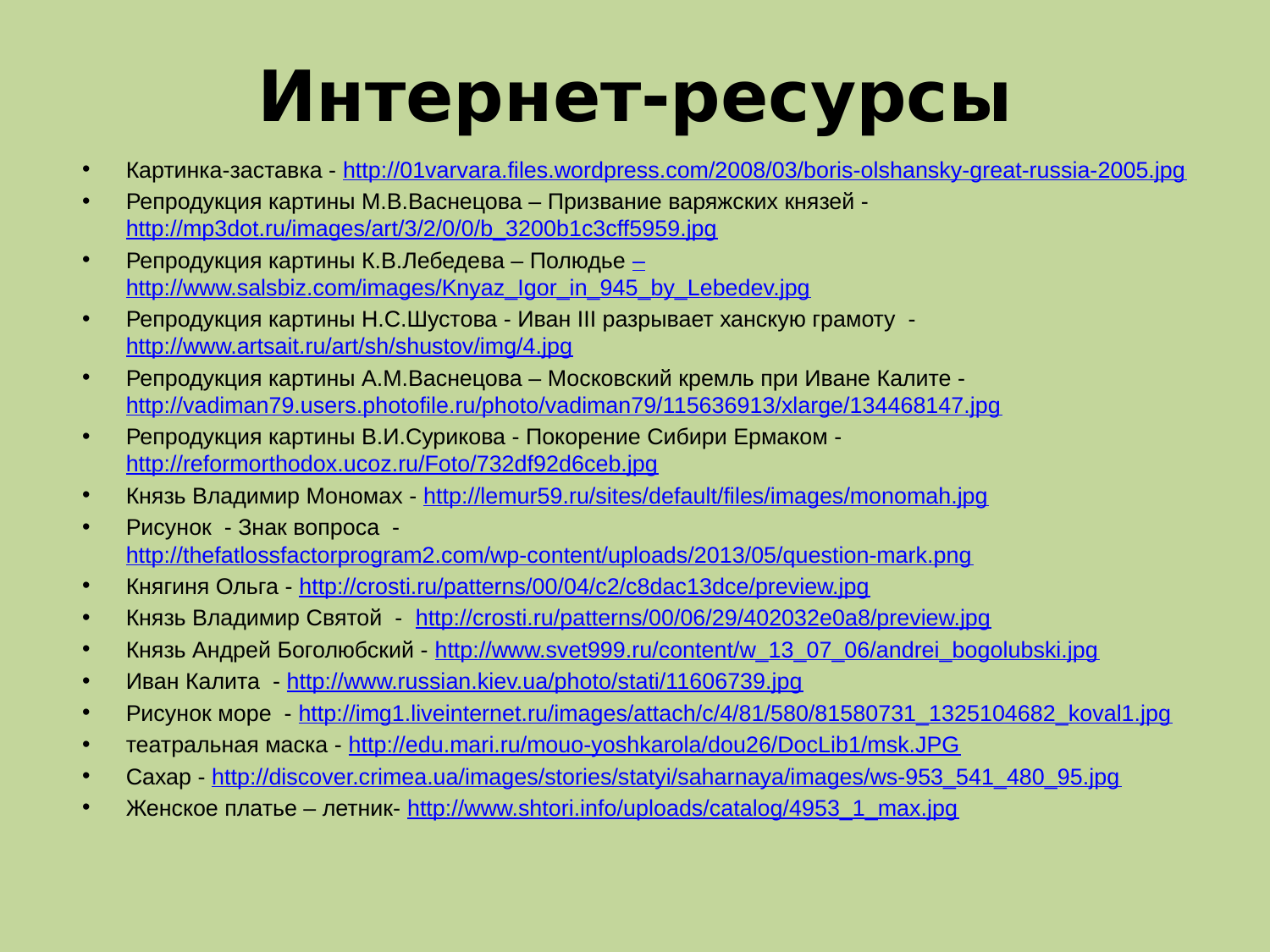

# Интернет-ресурсы
Картинка-заставка - http://01varvara.files.wordpress.com/2008/03/boris-olshansky-great-russia-2005.jpg
Репродукция картины М.В.Васнецова – Призвание варяжских князей -http://mp3dot.ru/images/art/3/2/0/0/b_3200b1c3cff5959.jpg
Репродукция картины К.В.Лебедева – Полюдье – http://www.salsbiz.com/images/Knyaz_Igor_in_945_by_Lebedev.jpg
Репродукция картины Н.С.Шустова - Иван III разрывает ханскую грамоту  - http://www.artsait.ru/art/sh/shustov/img/4.jpg
Репродукция картины А.М.Васнецова – Московский кремль при Иване Калите - http://vadiman79.users.photofile.ru/photo/vadiman79/115636913/xlarge/134468147.jpg
Репродукция картины В.И.Сурикова - Покорение Сибири Ермаком - http://reformorthodox.ucoz.ru/Foto/732df92d6ceb.jpg
Князь Владимир Мономах - http://lemur59.ru/sites/default/files/images/monomah.jpg
Рисунок  - Знак вопроса  - http://thefatlossfactorprogram2.com/wp-content/uploads/2013/05/question-mark.png
Княгиня Ольга - http://crosti.ru/patterns/00/04/c2/c8dac13dce/preview.jpg
Князь Владимир Святой  -  http://crosti.ru/patterns/00/06/29/402032e0a8/preview.jpg
Князь Андрей Боголюбский - http://www.svet999.ru/content/w_13_07_06/andrei_bogolubski.jpg
Иван Калита  - http://www.russian.kiev.ua/photo/stati/11606739.jpg
Рисунок море  - http://img1.liveinternet.ru/images/attach/c/4/81/580/81580731_1325104682_koval1.jpg
театральная маска - http://edu.mari.ru/mouo-yoshkarola/dou26/DocLib1/msk.JPG
Сахар - http://discover.crimea.ua/images/stories/statyi/saharnaya/images/ws-953_541_480_95.jpg
Женское платье – летник- http://www.shtori.info/uploads/catalog/4953_1_max.jpg